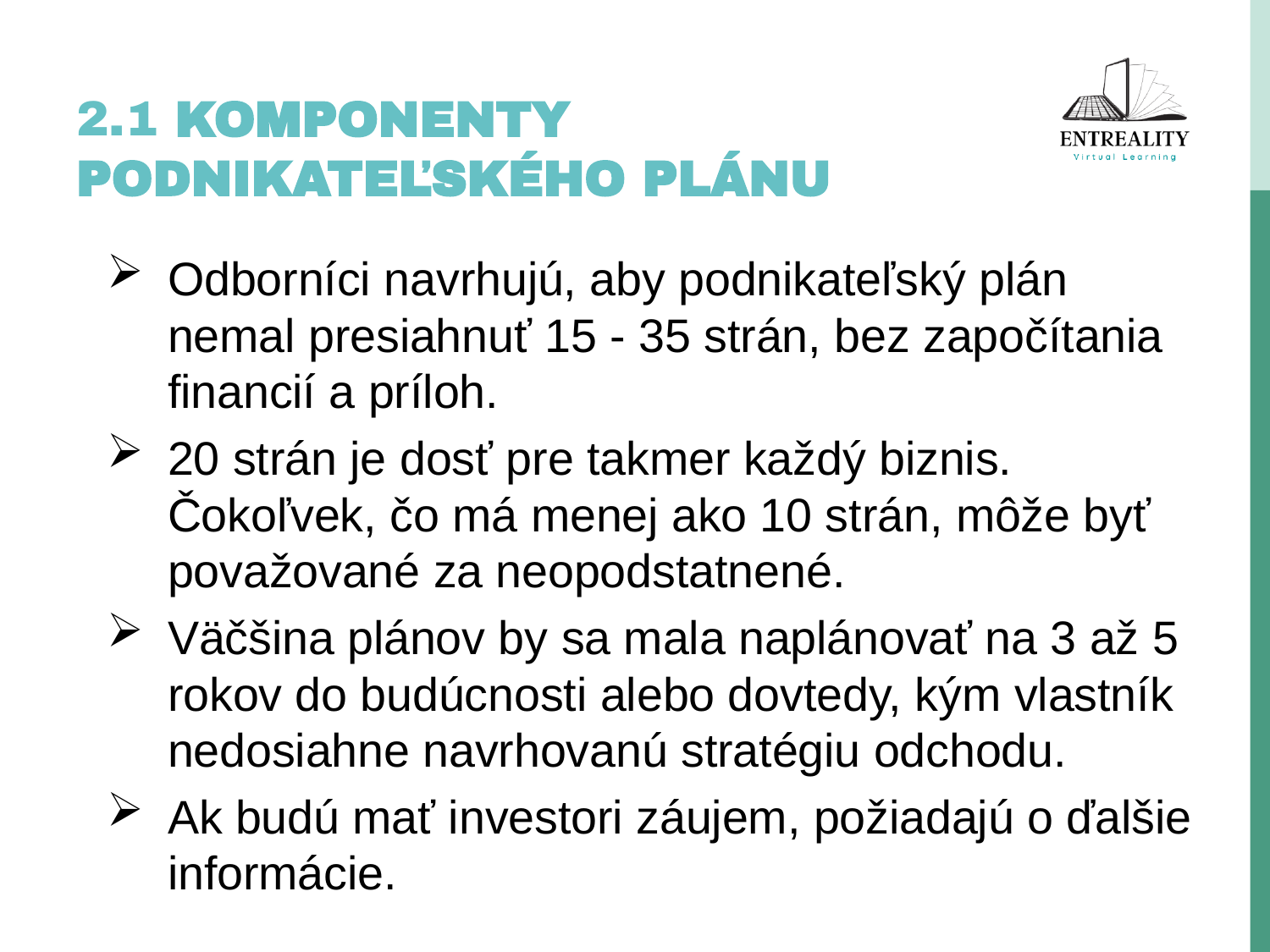

# 2.1 KOMPONENTY PODNIKATEĽSKÉHO PLÁNU
Odborníci navrhujú, aby podnikateľský plán nemal presiahnuť 15 - 35 strán, bez započítania financií a príloh.
20 strán je dosť pre takmer každý biznis. Čokoľvek, čo má menej ako 10 strán, môže byť považované za neopodstatnené.
Väčšina plánov by sa mala naplánovať na 3 až 5 rokov do budúcnosti alebo dovtedy, kým vlastník nedosiahne navrhovanú stratégiu odchodu.
Ak budú mať investori záujem, požiadajú o ďalšie informácie.